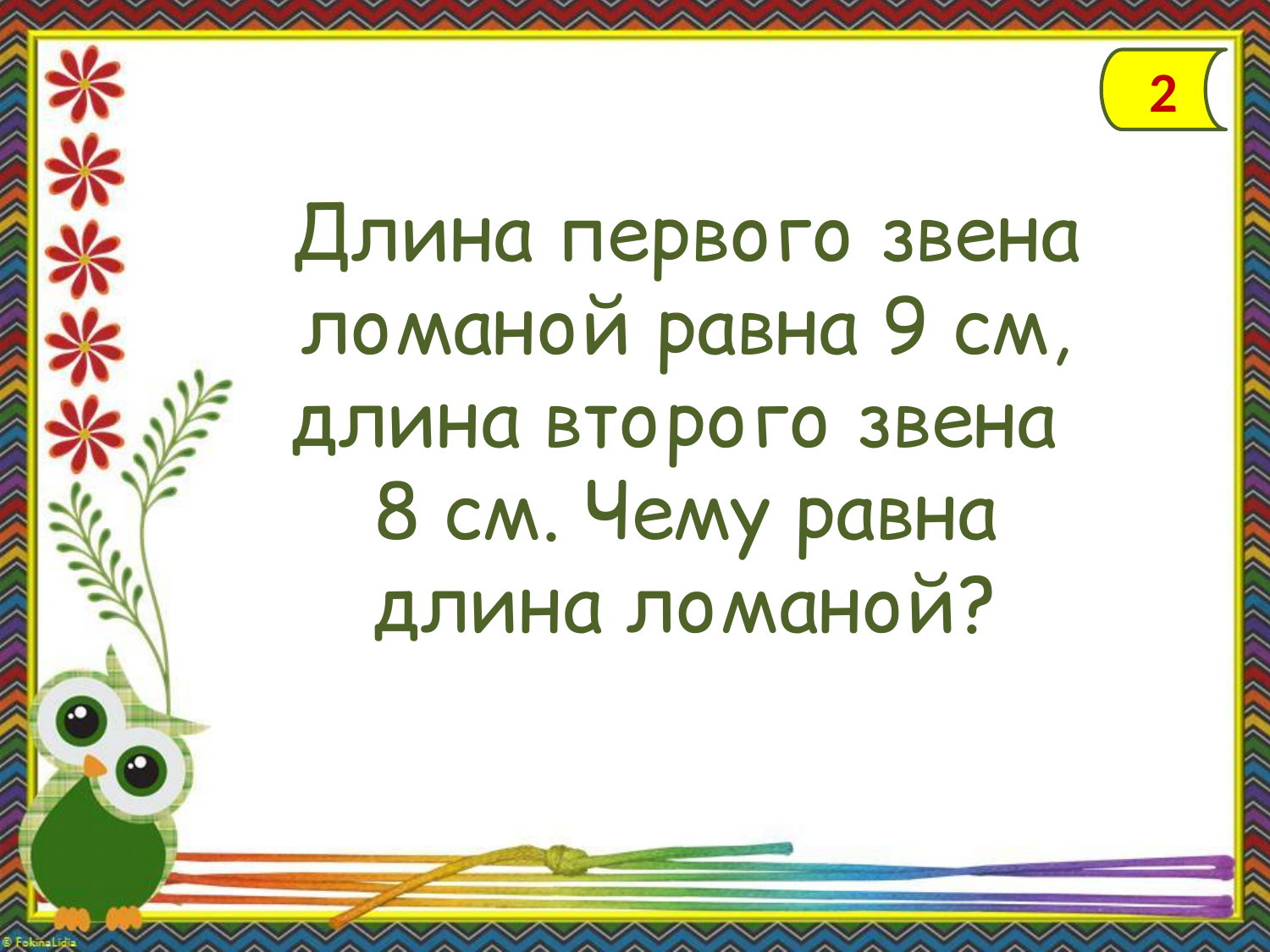

2
Длина первого звена ломаной равна 9 см, длина второго звена
8 см. Чему равна длина ломаной?